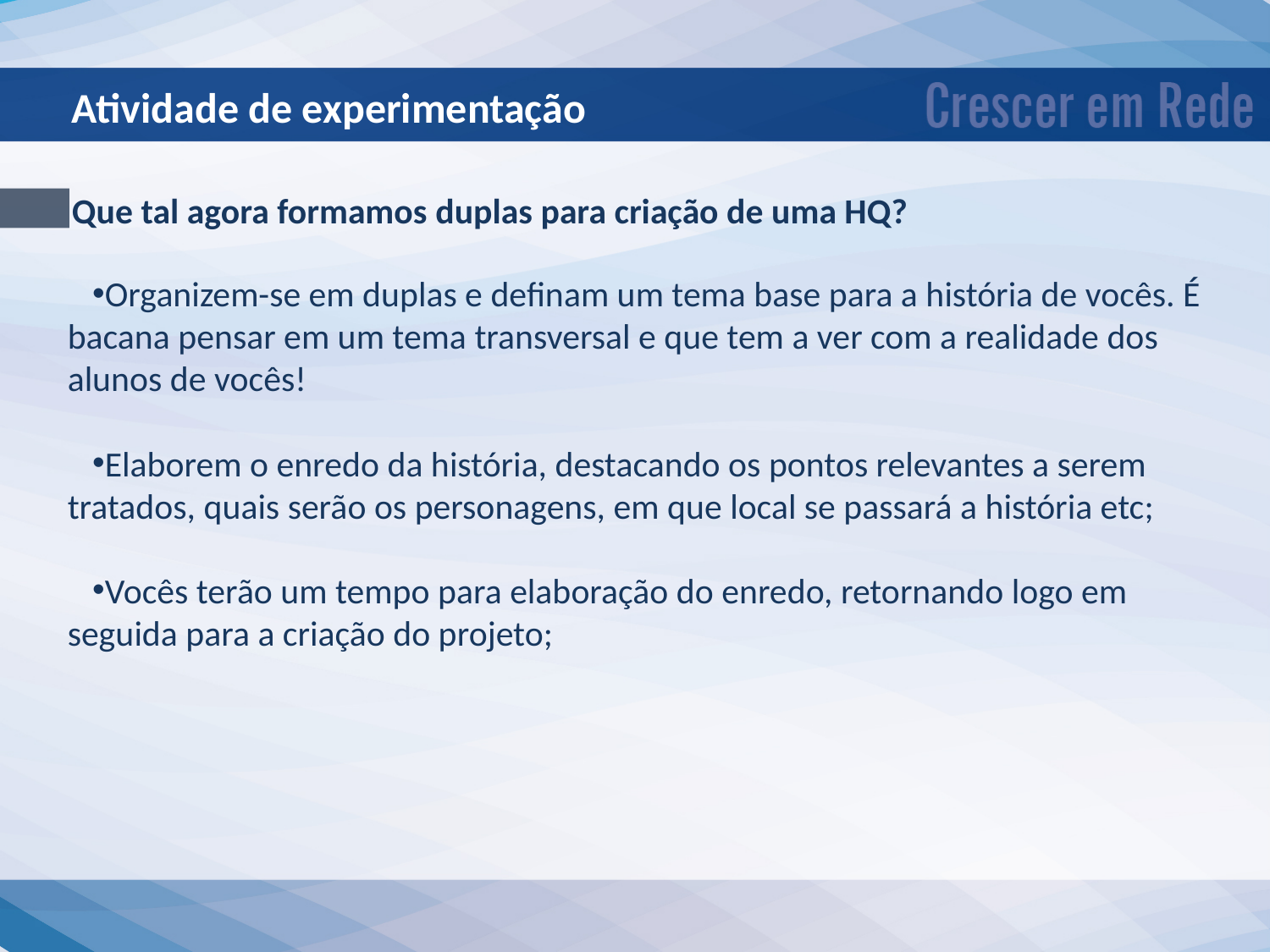

Atividade de experimentação
Que tal agora formamos duplas para criação de uma HQ?

Organizem-se em duplas e definam um tema base para a história de vocês. É bacana pensar em um tema transversal e que tem a ver com a realidade dos alunos de vocês!

Elaborem o enredo da história, destacando os pontos relevantes a serem tratados, quais serão os personagens, em que local se passará a história etc;

Vocês terão um tempo para elaboração do enredo, retornando logo em seguida para a criação do projeto;